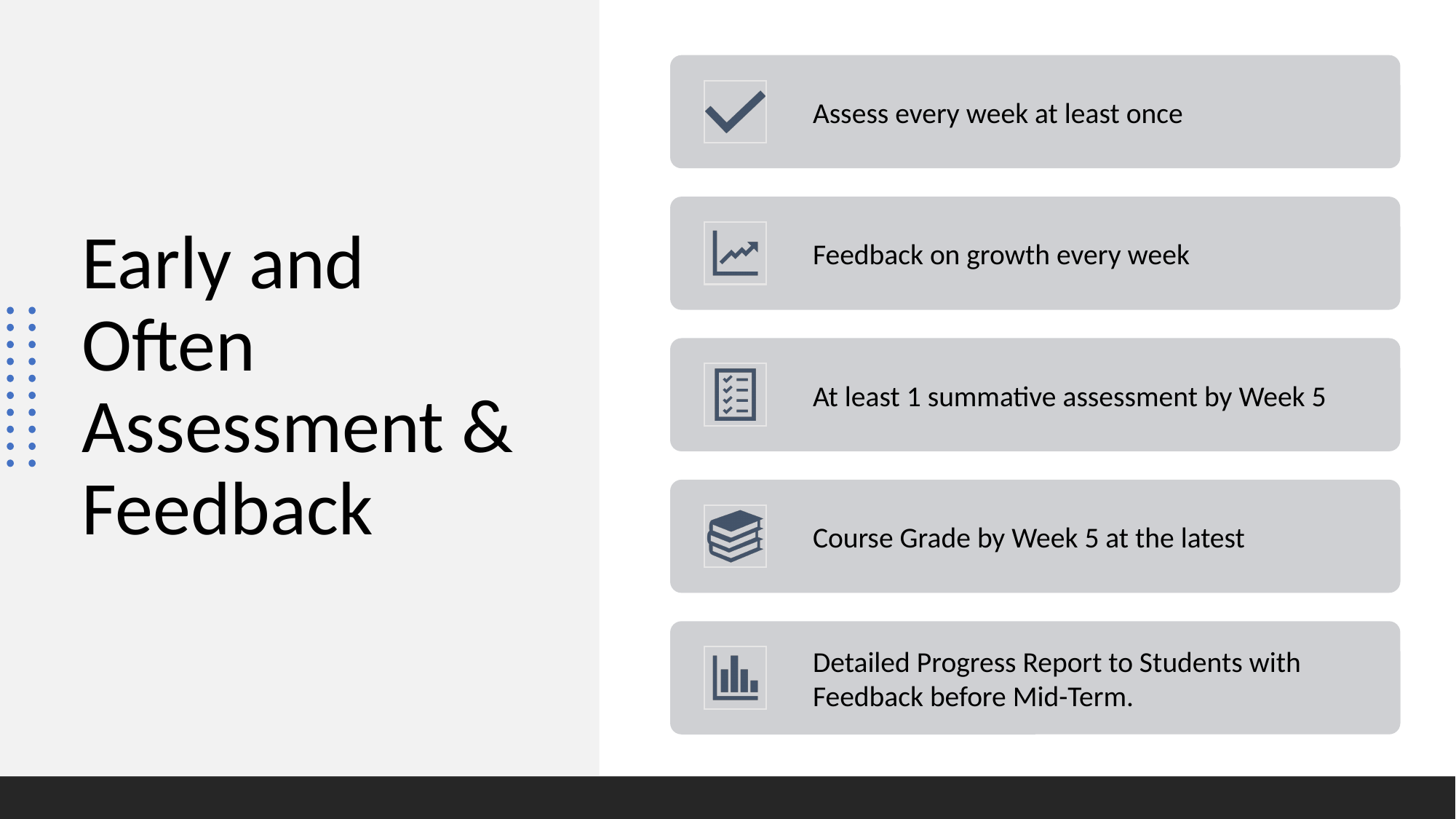

Assess every week at least once
Feedback on growth every week
At least 1 summative assessment by Week 5
Course Grade by Week 5 at the latest
Detailed Progress Report to Students with Feedback before Mid-Term.
# Early and Often Assessment & Feedback